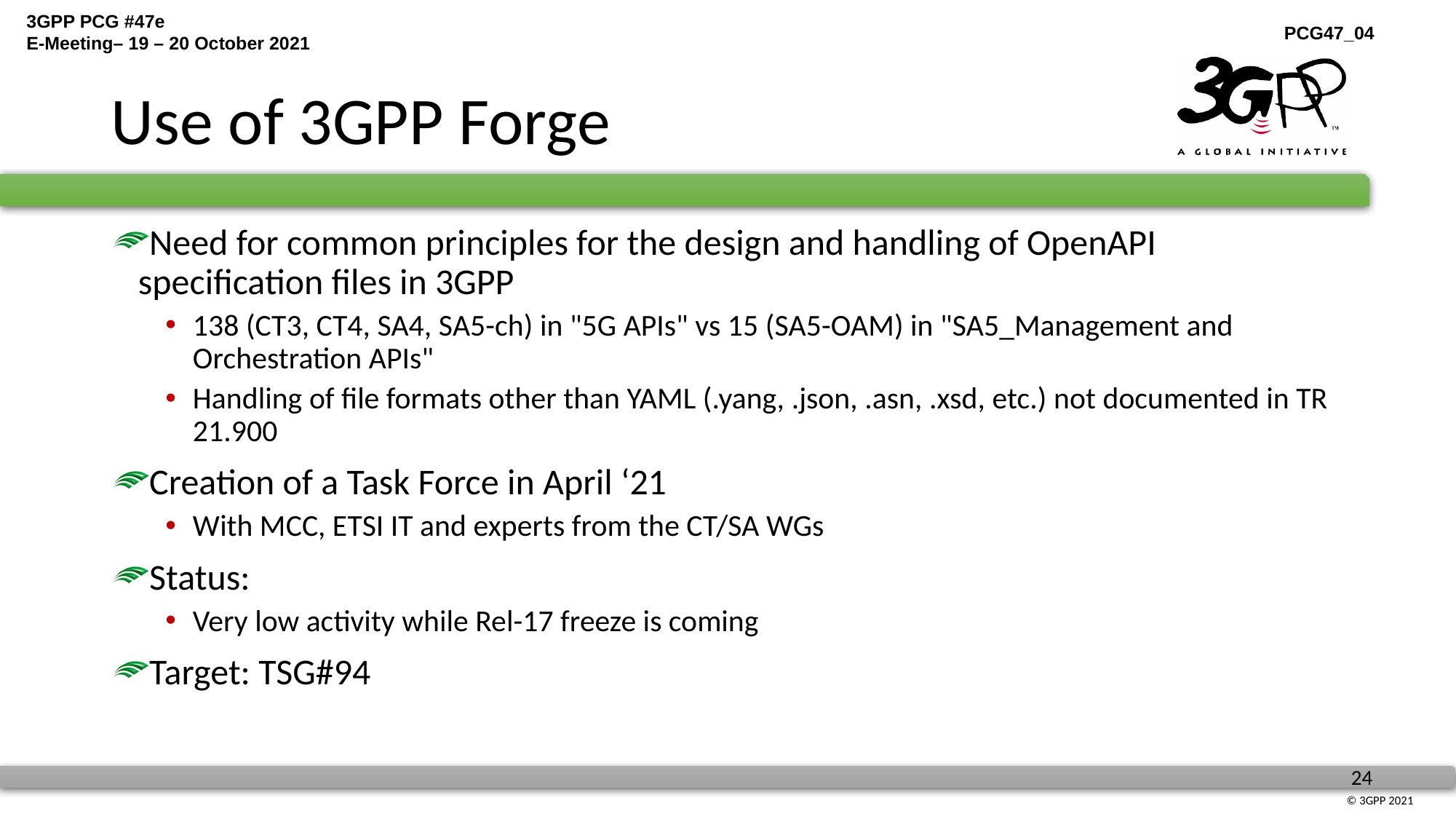

# Use of 3GPP Forge
Need for common principles for the design and handling of OpenAPI specification files in 3GPP
138 (CT3, CT4, SA4, SA5-ch) in "5G APIs" vs 15 (SA5-OAM) in "SA5_Management and Orchestration APIs"
Handling of file formats other than YAML (.yang, .json, .asn, .xsd, etc.) not documented in TR 21.900
Creation of a Task Force in April ‘21
With MCC, ETSI IT and experts from the CT/SA WGs
Status:
Very low activity while Rel-17 freeze is coming
Target: TSG#94